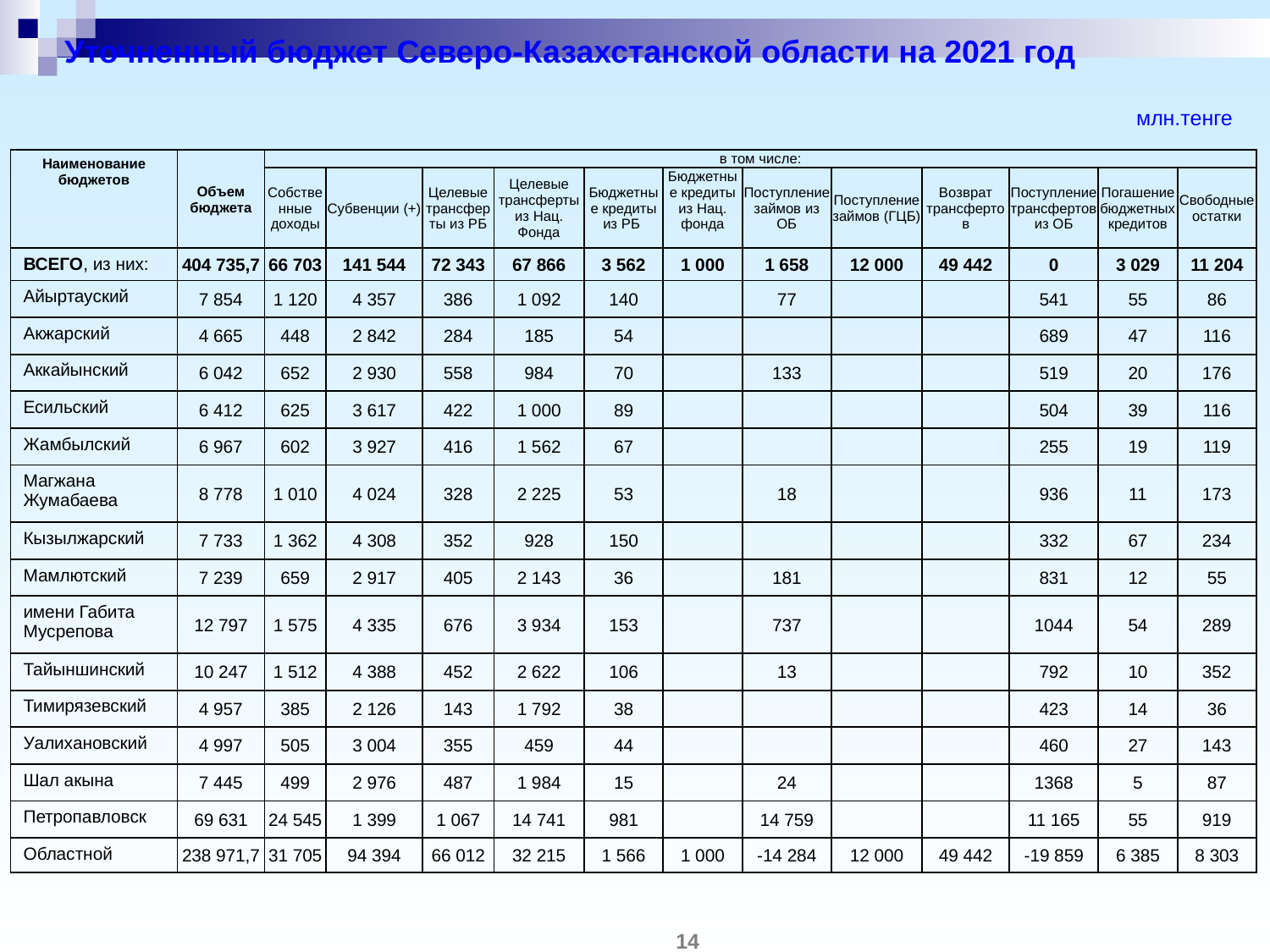

# Уточненный бюджет Северо-Казахстанской области на 2021 год
млн.тенге
| Наименование бюджетов | Объем бюджета | в том числе: |  |  |  |  |  |  |  |  |  |  |  |
| --- | --- | --- | --- | --- | --- | --- | --- | --- | --- | --- | --- | --- | --- |
|  |  | Собственные доходы | Субвенции (+) | Целевые трансферты из РБ | Целевые трансферты из Нац. Фонда | Бюджетные кредиты из РБ | Бюджетные кредиты из Нац. фонда | Поступление займов из ОБ | Поступление займов (ГЦБ) | Возврат трансфертов | Поступление трансфертов из ОБ | Погашение бюджетных кредитов | Свободные остатки |
| ВСЕГО, из них: | 404 735,7 | 66 703 | 141 544 | 72 343 | 67 866 | 3 562 | 1 000 | 1 658 | 12 000 | 49 442 | 0 | 3 029 | 11 204 |
| Айыртауский | 7 854 | 1 120 | 4 357 | 386 | 1 092 | 140 |  | 77 |  |  | 541 | 55 | 86 |
| Акжарский | 4 665 | 448 | 2 842 | 284 | 185 | 54 |  |  |  |  | 689 | 47 | 116 |
| Аккайынский | 6 042 | 652 | 2 930 | 558 | 984 | 70 |  | 133 |  |  | 519 | 20 | 176 |
| Есильский | 6 412 | 625 | 3 617 | 422 | 1 000 | 89 |  |  |  |  | 504 | 39 | 116 |
| Жамбылский | 6 967 | 602 | 3 927 | 416 | 1 562 | 67 |  |  |  |  | 255 | 19 | 119 |
| Магжана Жумабаева | 8 778 | 1 010 | 4 024 | 328 | 2 225 | 53 |  | 18 |  |  | 936 | 11 | 173 |
| Кызылжарский | 7 733 | 1 362 | 4 308 | 352 | 928 | 150 |  |  |  |  | 332 | 67 | 234 |
| Мамлютский | 7 239 | 659 | 2 917 | 405 | 2 143 | 36 |  | 181 |  |  | 831 | 12 | 55 |
| имени Габита Мусрепова | 12 797 | 1 575 | 4 335 | 676 | 3 934 | 153 |  | 737 |  |  | 1044 | 54 | 289 |
| Тайыншинский | 10 247 | 1 512 | 4 388 | 452 | 2 622 | 106 |  | 13 |  |  | 792 | 10 | 352 |
| Тимирязевский | 4 957 | 385 | 2 126 | 143 | 1 792 | 38 |  |  |  |  | 423 | 14 | 36 |
| Уалихановский | 4 997 | 505 | 3 004 | 355 | 459 | 44 |  |  |  |  | 460 | 27 | 143 |
| Шал акына | 7 445 | 499 | 2 976 | 487 | 1 984 | 15 |  | 24 |  |  | 1368 | 5 | 87 |
| Петропавловск | 69 631 | 24 545 | 1 399 | 1 067 | 14 741 | 981 |  | 14 759 |  |  | 11 165 | 55 | 919 |
| Областной | 238 971,7 | 31 705 | 94 394 | 66 012 | 32 215 | 1 566 | 1 000 | -14 284 | 12 000 | 49 442 | -19 859 | 6 385 | 8 303 |
14